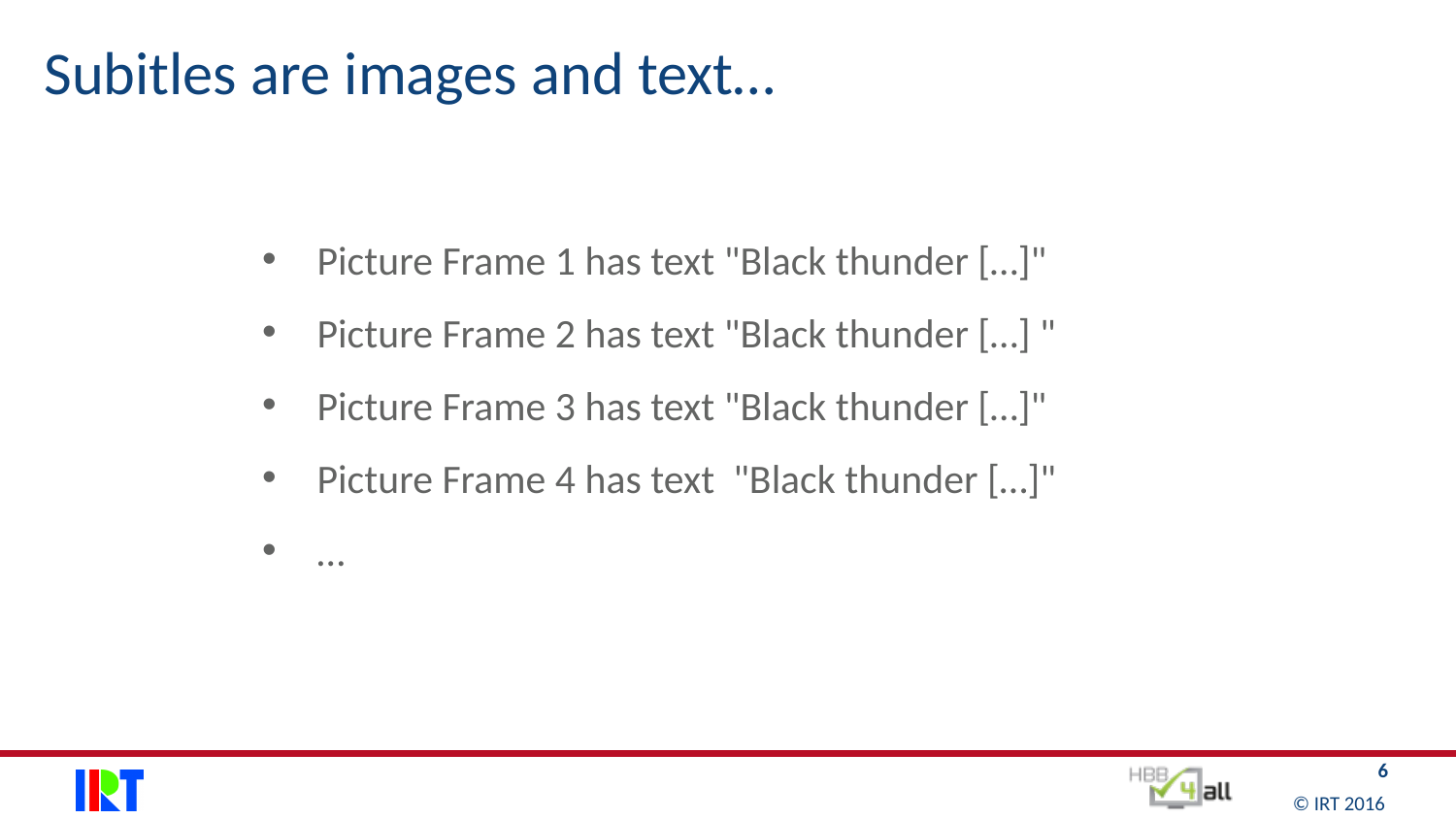

# Subitles are images and text…
Picture Frame 1 has text "Black thunder […]"
Picture Frame 2 has text "Black thunder […] "
Picture Frame 3 has text "Black thunder […]"
Picture Frame 4 has text  "Black thunder […]"
…